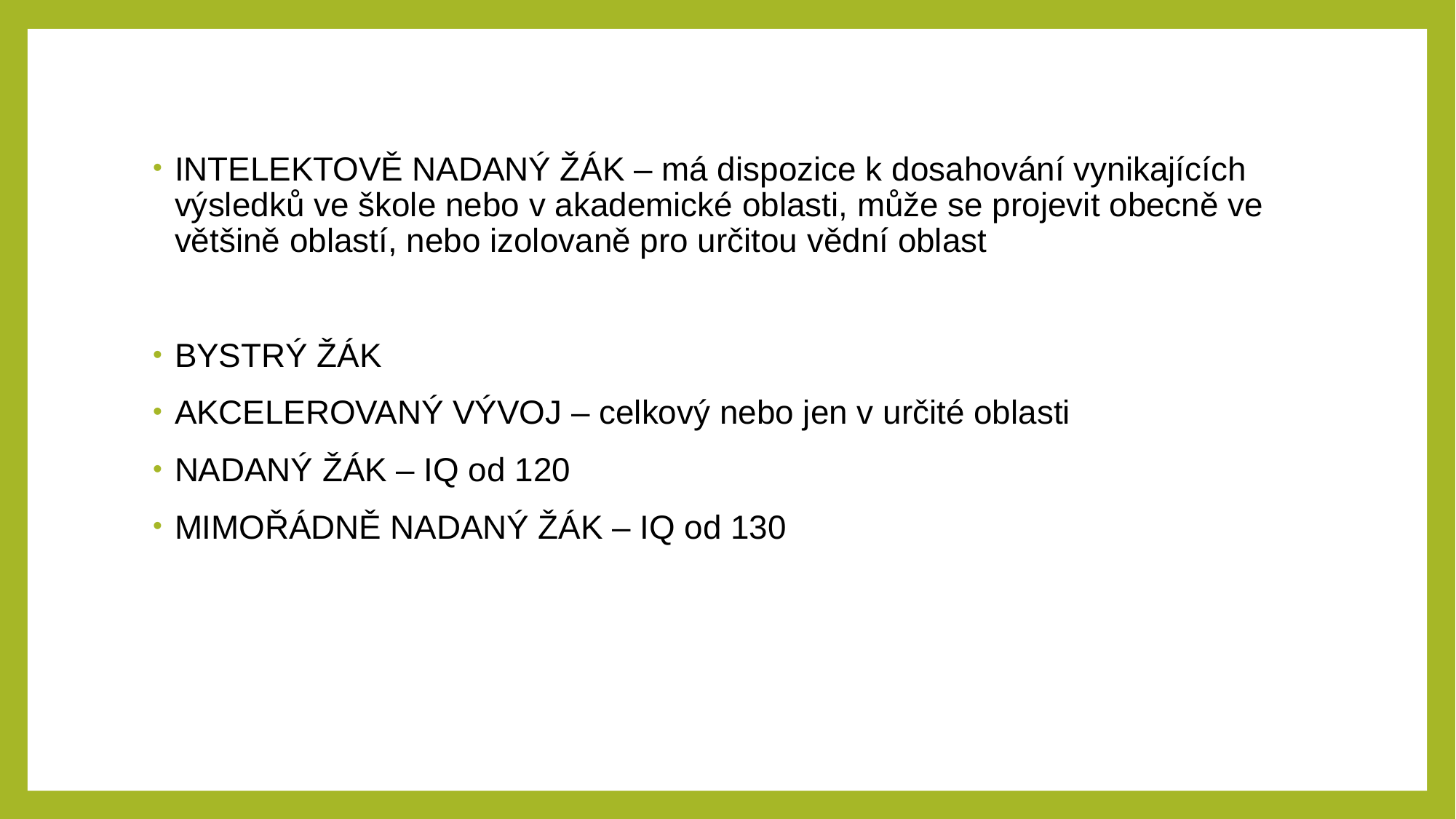

#

INTELEKTOVĚ NADANÝ ŽÁK – má dispozice k dosahování vynikajících výsledků ve škole nebo v akademické oblasti, může se projevit obecně ve většině oblastí, nebo izolovaně pro určitou vědní oblast

BYSTRÝ ŽÁK
AKCELEROVANÝ VÝVOJ – celkový nebo jen v určité oblasti
NADANÝ ŽÁK – IQ od 120
MIMOŘÁDNĚ NADANÝ ŽÁK – IQ od 130